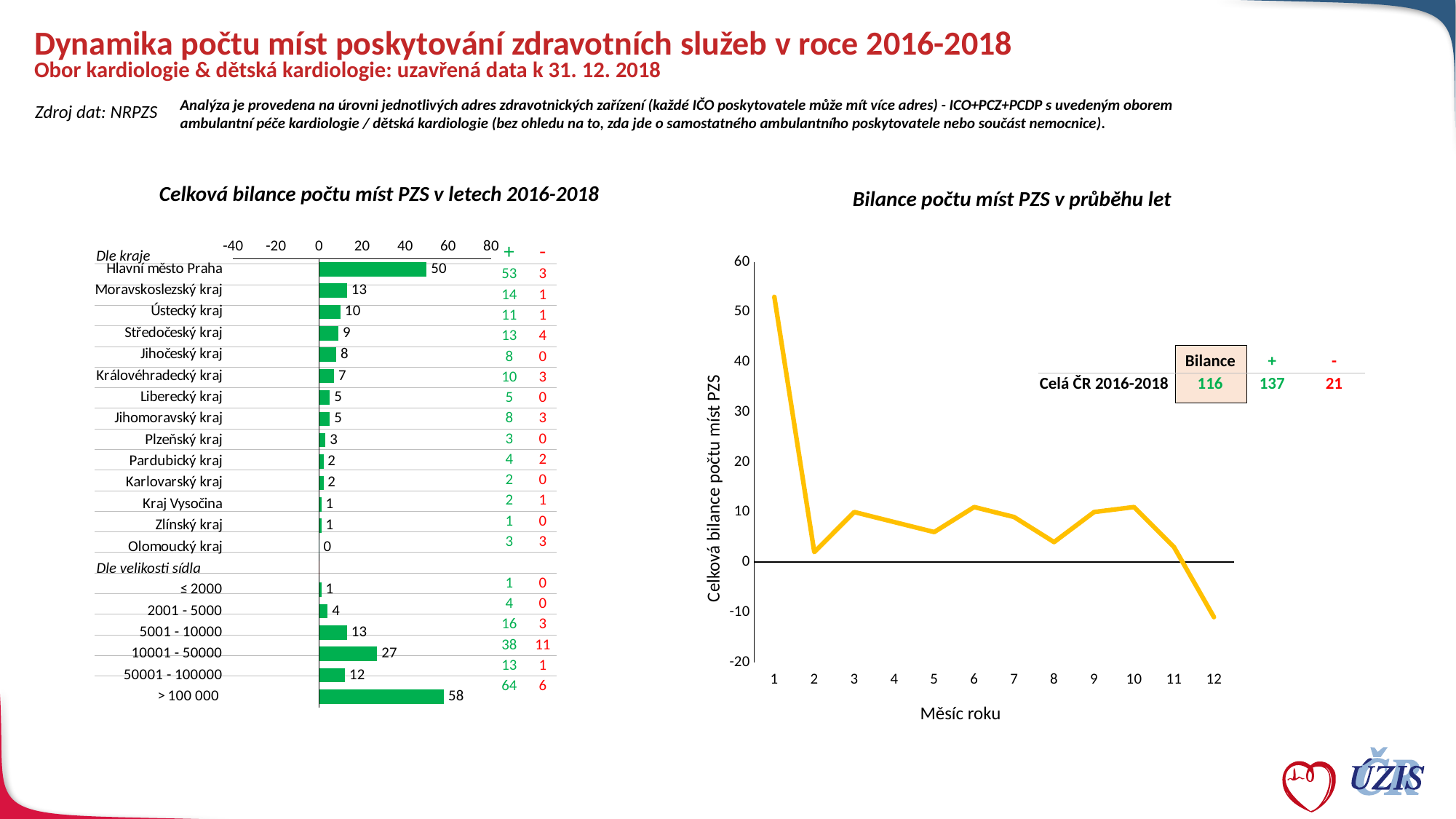

# Dynamika počtu míst poskytování zdravotních služeb v roce 2016-2018 Obor kardiologie & dětská kardiologie: uzavřená data k 31. 12. 2018
Analýza je provedena na úrovni jednotlivých adres zdravotnických zařízení (každé IČO poskytovatele může mít více adres) - ICO+PCZ+PCDP s uvedeným oborem ambulantní péče kardiologie / dětská kardiologie (bez ohledu na to, zda jde o samostatného ambulantního poskytovatele nebo součást nemocnice).
Zdroj dat: NRPZS
Celková bilance počtu míst PZS v letech 2016-2018
Bilance počtu míst PZS v průběhu let

### Chart

| Category | Column2 | 2017 | 2018 |
|---|---|---|---|
| Hlavní město Praha | 50.00000000000001 | 50.00000000000001 | 0.0 |
| Moravskoslezský kraj | 13.000000000000005 | 13.000000000000005 | 0.0 |
| Ústecký kraj | 10.000000000000002 | 10.000000000000002 | None |
| Středočeský kraj | 9.000000000000004 | 9.000000000000004 | None |
| Jihočeský kraj | 8.0 | 8.0 | None |
| Královéhradecký kraj | 7.000000000000002 | 7.000000000000002 | None |
| Liberecký kraj | 5.0 | 5.0 | None |
| Jihomoravský kraj | 5.0 | 5.0 | None |
| Plzeňský kraj | 3.000000000000001 | 3.000000000000001 | None |
| Pardubický kraj | 2.0 | 2.0 | None |
| Karlovarský kraj | 1.9999999999999998 | 1.9999999999999998 | None |
| Kraj Vysočina | 1.0 | 1.0 | None |
| Zlínský kraj | 1.0 | 1.0 | None |
| Olomoucký kraj | 0.0 | 0.0 | None |
|  | None | None | 0.0 |
| ≤ 2000 | 1.0000000000000002 | 1.0000000000000002 | None |
| 2001 - 5000 | 4.0 | 4.0 | None |
| 5001 - 10000 | 13.000000000000004 | 13.000000000000004 | None |
| 10001 - 50000 | 27.00000000000001 | 27.00000000000001 | None |
| 50001 - 100000 | 11.999999999999996 | 11.999999999999996 | None |
| > 100 000  | 58.00000000000006 | 58.00000000000006 | None |
Dle kraje
|  | + | - |
| --- | --- | --- |
|  | 53 | 3 |
|  | 14 | 1 |
|  | 11 | 1 |
|  | 13 | 4 |
|  | 8 | 0 |
|  | 10 | 3 |
|  | 5 | 0 |
|  | 8 | 3 |
|  | 3 | 0 |
|  | 4 | 2 |
|  | 2 | 0 |
|  | 2 | 1 |
|  | 1 | 0 |
|  | 3 | 3 |
|  |  |  |
|  | 1 | 0 |
|  | 4 | 0 |
|  | 16 | 3 |
|  | 38 | 11 |
|  | 13 | 1 |
|  | 64 | 6 |

### Chart

| Category |  |  |  |  | 2016-2018 |
|---|---|---|---|---|---|
| 1 | None | None | None | None | 53.00000000000001 |
| 2 | None | None | None | None | 2.0000000000000027 |
| 3 | None | None | None | None | 9.999999999999998 |
| 4 | None | None | None | None | 8.000000000000007 |
| 5 | None | None | None | None | 6.0000000000000036 |
| 6 | None | None | None | None | 11.00000000000001 |
| 7 | None | None | None | None | 8.999999999999996 |
| 8 | None | None | None | None | 4.000000000000005 |
| 9 | None | None | None | None | 10.000000000000007 |
| 10 | None | None | None | None | 11.00000000000001 |
| 11 | None | None | None | None | 3.0000000000000013 |
| 12 | None | None | None | None | -10.999999999999991 |

|  | Bilance | + | - |
| --- | --- | --- | --- |
| Celá ČR 2016-2018 | 116 | 137 | 21 |
Celková bilance počtu míst PZS
Dle velikosti sídla
Měsíc roku